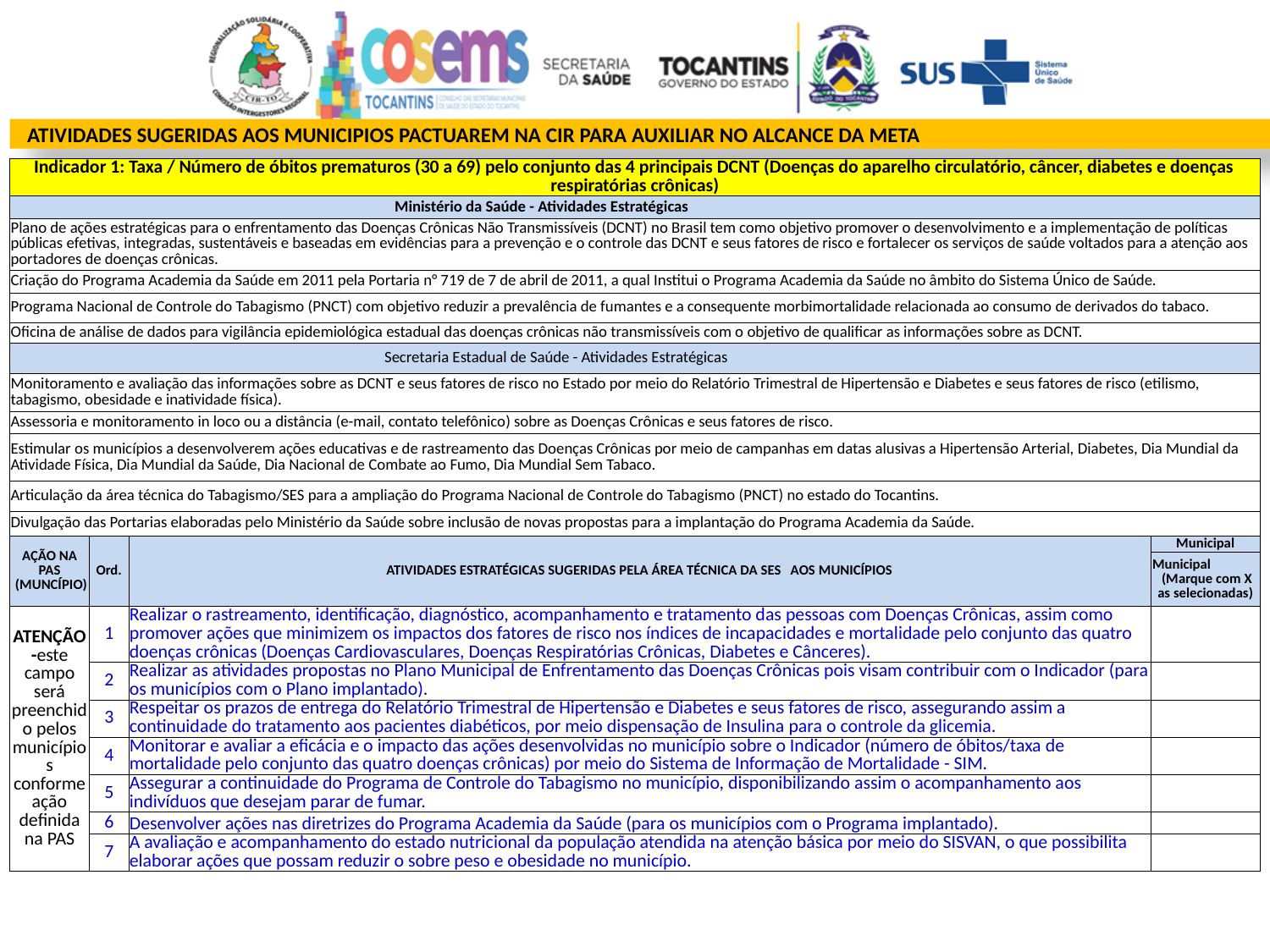

ATIVIDADES SUGERIDAS AOS MUNICIPIOS PACTUAREM NA CIR PARA AUXILIAR NO ALCANCE DA META
| Indicador 1: Taxa / Número de óbitos prematuros (30 a 69) pelo conjunto das 4 principais DCNT (Doenças do aparelho circulatório, câncer, diabetes e doenças respiratórias crônicas) |  |  |  |
| --- | --- | --- | --- |
| Ministério da Saúde - Atividades Estratégicas |  |  |  |
| Plano de ações estratégicas para o enfrentamento das Doenças Crônicas Não Transmissíveis (DCNT) no Brasil tem como objetivo promover o desenvolvimento e a implementação de políticas públicas efetivas, integradas, sustentáveis e baseadas em evidências para a prevenção e o controle das DCNT e seus fatores de risco e fortalecer os serviços de saúde voltados para a atenção aos portadores de doenças crônicas. |  |  |  |
| Criação do Programa Academia da Saúde em 2011 pela Portaria n° 719 de 7 de abril de 2011, a qual Institui o Programa Academia da Saúde no âmbito do Sistema Único de Saúde. |  |  |  |
| Programa Nacional de Controle do Tabagismo (PNCT) com objetivo reduzir a prevalência de fumantes e a consequente morbimortalidade relacionada ao consumo de derivados do tabaco. |  |  |  |
| Oficina de análise de dados para vigilância epidemiológica estadual das doenças crônicas não transmissíveis com o objetivo de qualificar as informações sobre as DCNT. |  |  |  |
| Secretaria Estadual de Saúde - Atividades Estratégicas |  |  |  |
| Monitoramento e avaliação das informações sobre as DCNT e seus fatores de risco no Estado por meio do Relatório Trimestral de Hipertensão e Diabetes e seus fatores de risco (etilismo, tabagismo, obesidade e inatividade física). |  |  |  |
| Assessoria e monitoramento in loco ou a distância (e-mail, contato telefônico) sobre as Doenças Crônicas e seus fatores de risco. |  |  |  |
| Estimular os municípios a desenvolverem ações educativas e de rastreamento das Doenças Crônicas por meio de campanhas em datas alusivas a Hipertensão Arterial, Diabetes, Dia Mundial da Atividade Física, Dia Mundial da Saúde, Dia Nacional de Combate ao Fumo, Dia Mundial Sem Tabaco. |  |  |  |
| Articulação da área técnica do Tabagismo/SES para a ampliação do Programa Nacional de Controle do Tabagismo (PNCT) no estado do Tocantins. |  |  |  |
| Divulgação das Portarias elaboradas pelo Ministério da Saúde sobre inclusão de novas propostas para a implantação do Programa Academia da Saúde. |  |  |  |
| AÇÃO NA PAS (MUNCÍPIO) | Ord. | ATIVIDADES ESTRATÉGICAS SUGERIDAS PELA ÁREA TÉCNICA DA SES AOS MUNICÍPIOS | Municipal |
|  |  |  | Municipal (Marque com X as selecionadas) |
| ATENÇÃO -este campo será preenchido pelos municípios conforme ação definida na PAS | 1 | Realizar o rastreamento, identificação, diagnóstico, acompanhamento e tratamento das pessoas com Doenças Crônicas, assim como promover ações que minimizem os impactos dos fatores de risco nos índices de incapacidades e mortalidade pelo conjunto das quatro doenças crônicas (Doenças Cardiovasculares, Doenças Respiratórias Crônicas, Diabetes e Cânceres). |  |
|  | 2 | Realizar as atividades propostas no Plano Municipal de Enfrentamento das Doenças Crônicas pois visam contribuir com o Indicador (para os municípios com o Plano implantado). |  |
|  | 3 | Respeitar os prazos de entrega do Relatório Trimestral de Hipertensão e Diabetes e seus fatores de risco, assegurando assim a continuidade do tratamento aos pacientes diabéticos, por meio dispensação de Insulina para o controle da glicemia. |  |
|  | 4 | Monitorar e avaliar a eficácia e o impacto das ações desenvolvidas no município sobre o Indicador (número de óbitos/taxa de mortalidade pelo conjunto das quatro doenças crônicas) por meio do Sistema de Informação de Mortalidade - SIM. |  |
|  | 5 | Assegurar a continuidade do Programa de Controle do Tabagismo no município, disponibilizando assim o acompanhamento aos indivíduos que desejam parar de fumar. |  |
|  | 6 | Desenvolver ações nas diretrizes do Programa Academia da Saúde (para os municípios com o Programa implantado). |  |
|  | 7 | A avaliação e acompanhamento do estado nutricional da população atendida na atenção básica por meio do SISVAN, o que possibilita elaborar ações que possam reduzir o sobre peso e obesidade no município. |  |